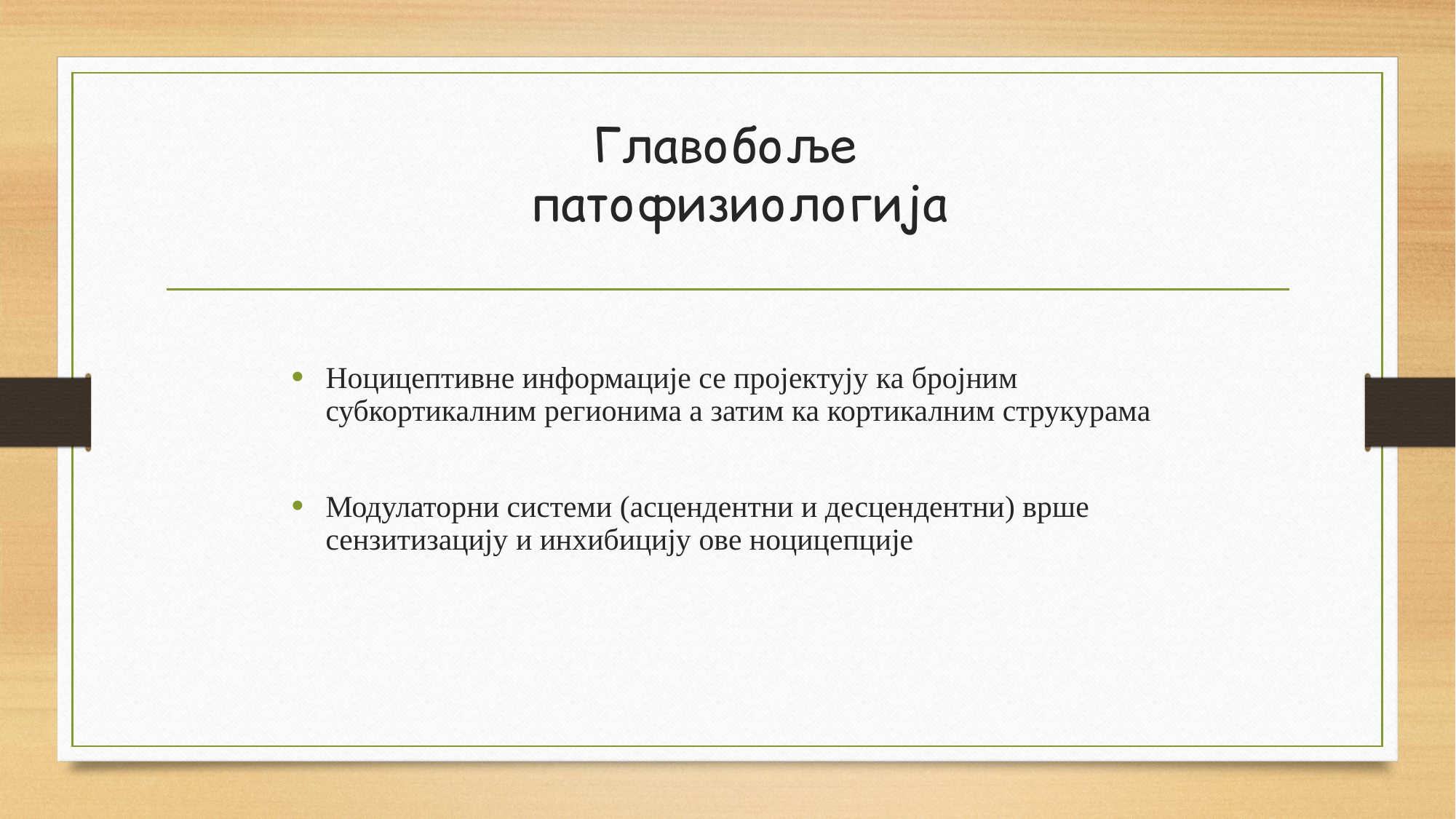

# Главобоље патофизиологија

Ноцицептивне информације се пројектују ка бројним субкортикалним регионима а затим ка кортикалним струкурама

Модулаторни системи (асцендентни и десцендентни) врше сензитизацију и инхибицију ове ноцицепције